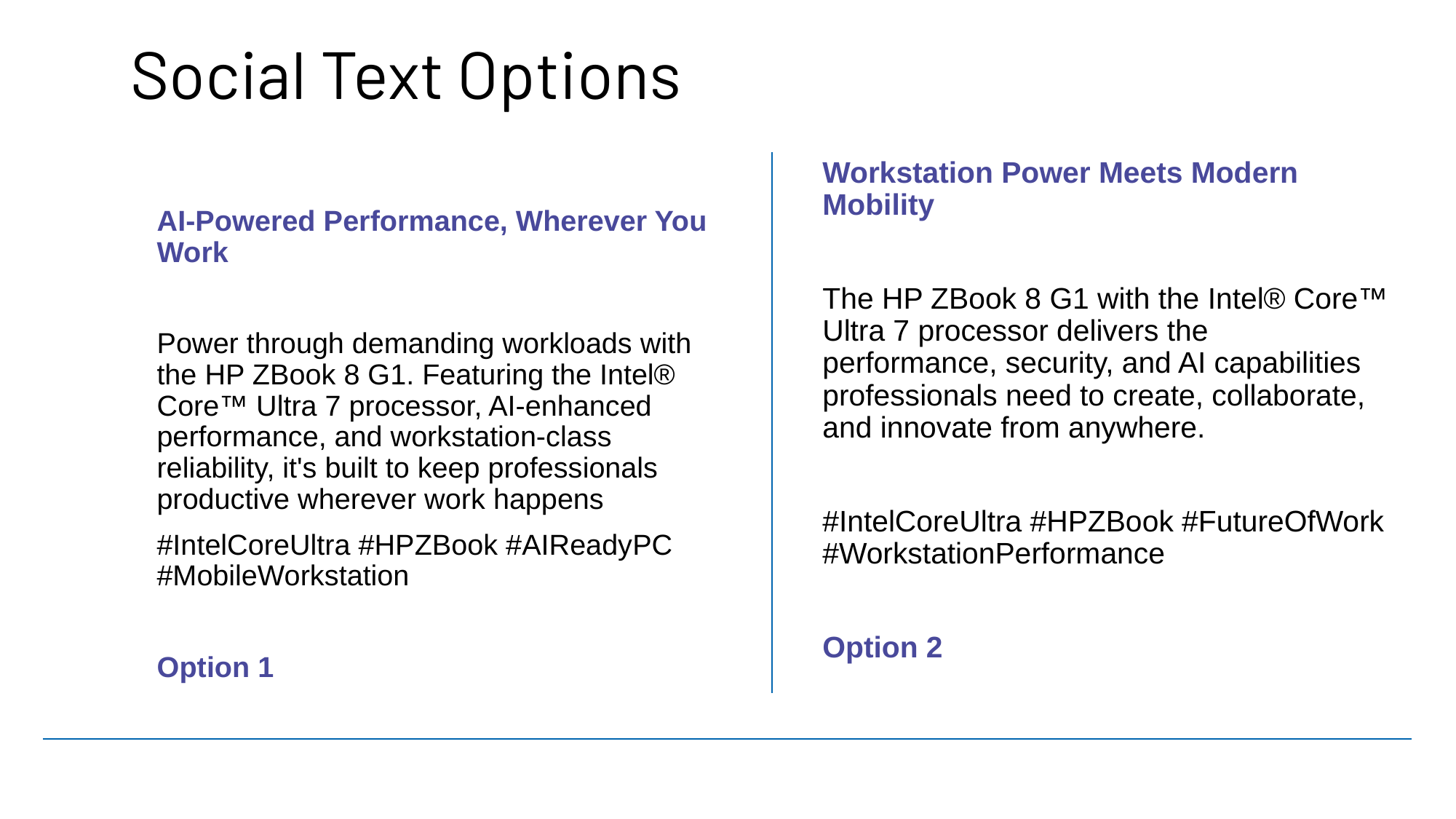

# Social Text Options

AI-Powered Performance, Wherever You Work

Power through demanding workloads with the HP ZBook 8 G1. Featuring the Intel® Core™ Ultra 7 processor, AI-enhanced performance, and workstation-class reliability, it's built to keep professionals productive wherever work happens
#IntelCoreUltra #HPZBook #AIReadyPC #MobileWorkstation

Option 1
Workstation Power Meets Modern Mobility

The HP ZBook 8 G1 with the Intel® Core™ Ultra 7 processor delivers the performance, security, and AI capabilities professionals need to create, collaborate, and innovate from anywhere.

#IntelCoreUltra #HPZBook #FutureOfWork #WorkstationPerformance

Option 2